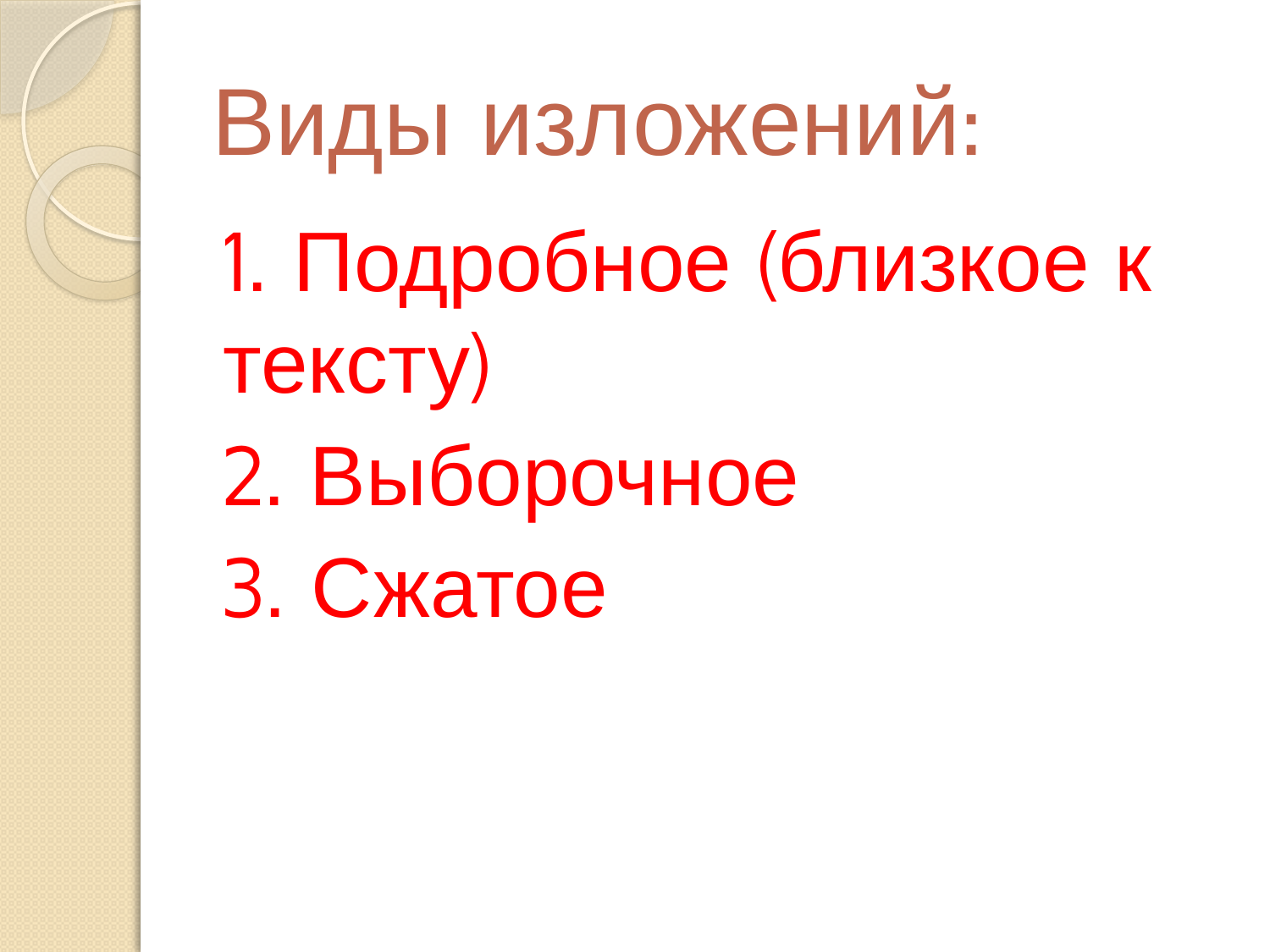

# Виды изложений:
1. Подробное (близкое к тексту)
2. Выборочное
3. Сжатое